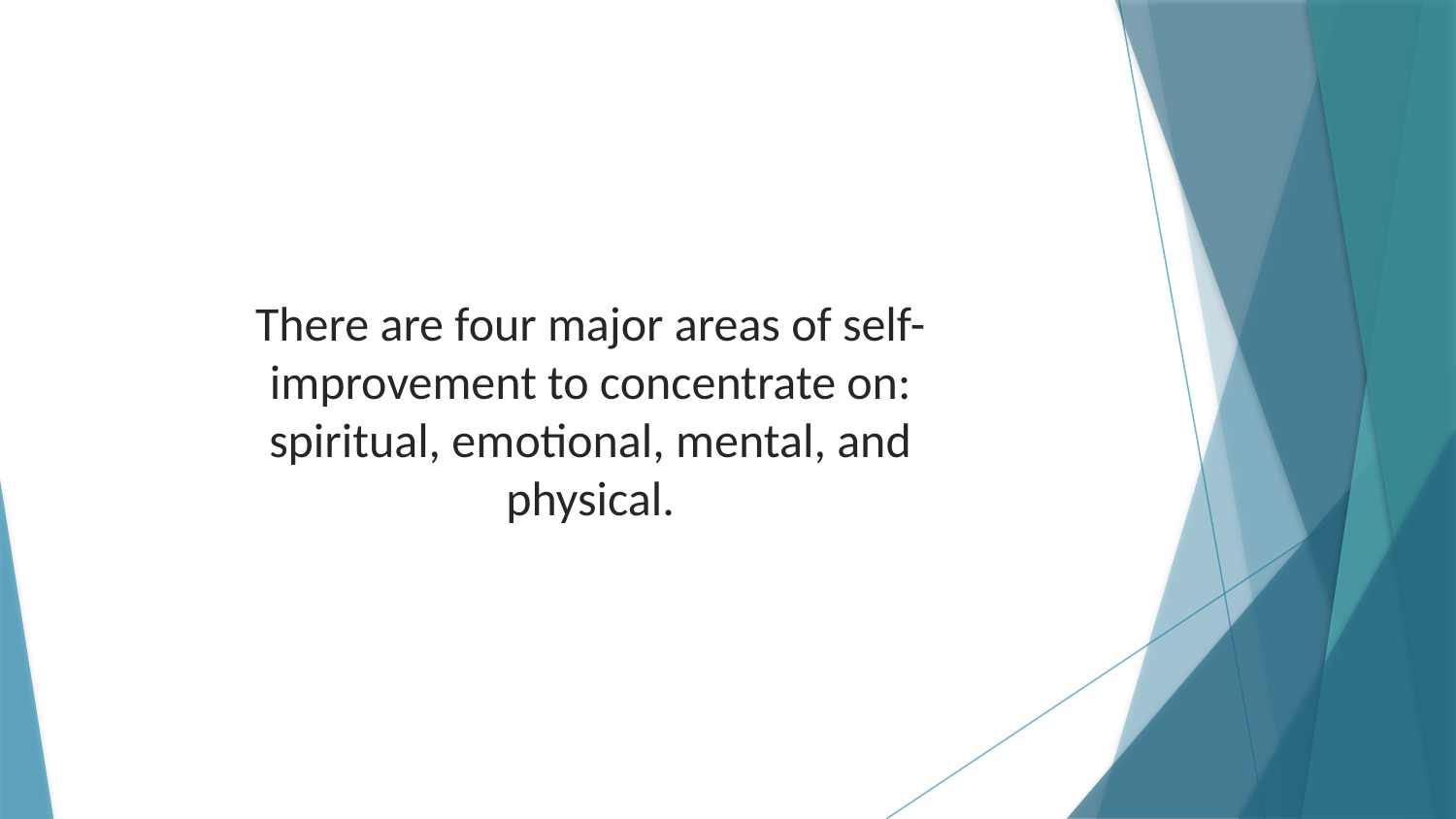

There are four major areas of self-improvement to concentrate on: spiritual, emotional, mental, and physical.